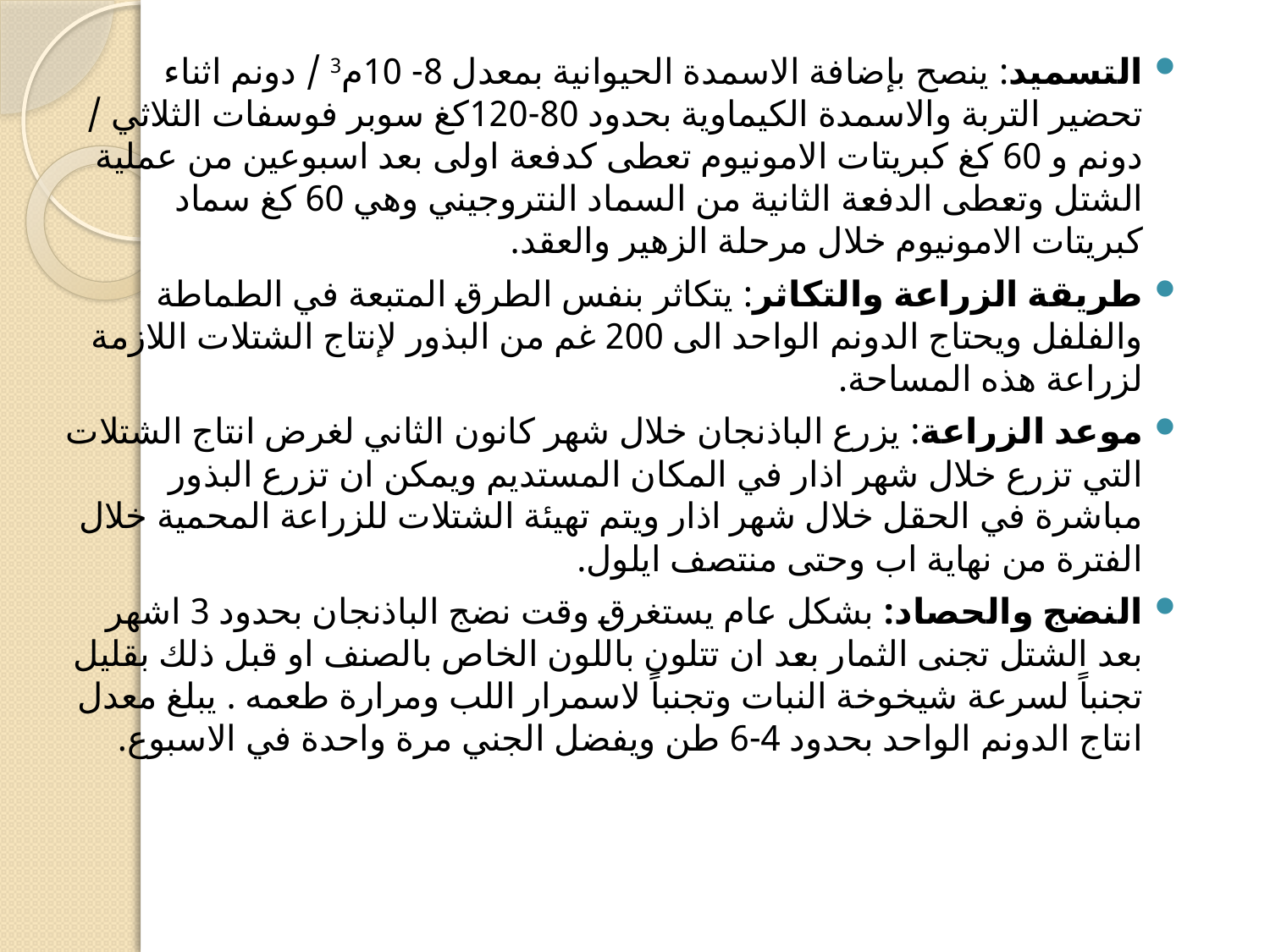

#
التسميد: ينصح بإضافة الاسمدة الحيوانية بمعدل 8- 10م3 / دونم اثناء تحضير التربة والاسمدة الكيماوية بحدود 80-120كغ سوبر فوسفات الثلاثي / دونم و 60 كغ كبريتات الامونيوم تعطى كدفعة اولى بعد اسبوعين من عملية الشتل وتعطى الدفعة الثانية من السماد النتروجيني وهي 60 كغ سماد كبريتات الامونيوم خلال مرحلة الزهير والعقد.
طريقة الزراعة والتكاثر: يتكاثر بنفس الطرق المتبعة في الطماطة والفلفل ويحتاج الدونم الواحد الى 200 غم من البذور لإنتاج الشتلات اللازمة لزراعة هذه المساحة.
موعد الزراعة: يزرع الباذنجان خلال شهر كانون الثاني لغرض انتاج الشتلات التي تزرع خلال شهر اذار في المكان المستديم ويمكن ان تزرع البذور مباشرة في الحقل خلال شهر اذار ويتم تهيئة الشتلات للزراعة المحمية خلال الفترة من نهاية اب وحتى منتصف ايلول.
النضج والحصاد: بشكل عام يستغرق وقت نضج الباذنجان بحدود 3 اشهر بعد الشتل تجنى الثمار بعد ان تتلون باللون الخاص بالصنف او قبل ذلك بقليل تجنباً لسرعة شيخوخة النبات وتجنباً لاسمرار اللب ومرارة طعمه . يبلغ معدل انتاج الدونم الواحد بحدود 4-6 طن ويفضل الجني مرة واحدة في الاسبوع.